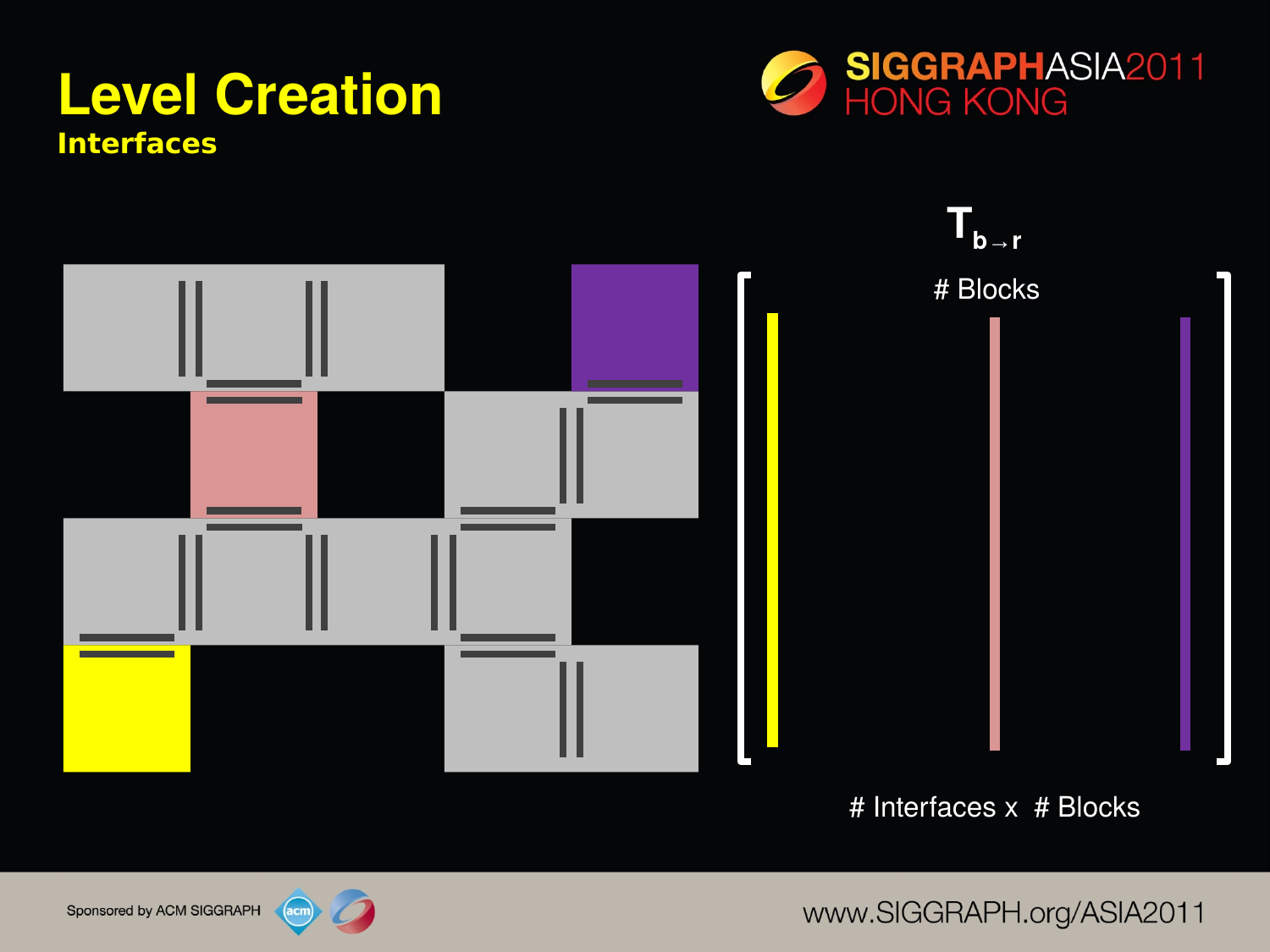

# Level Creation Interfaces
Tb→r

# Blocks
 # Interfaces x  # Blocks